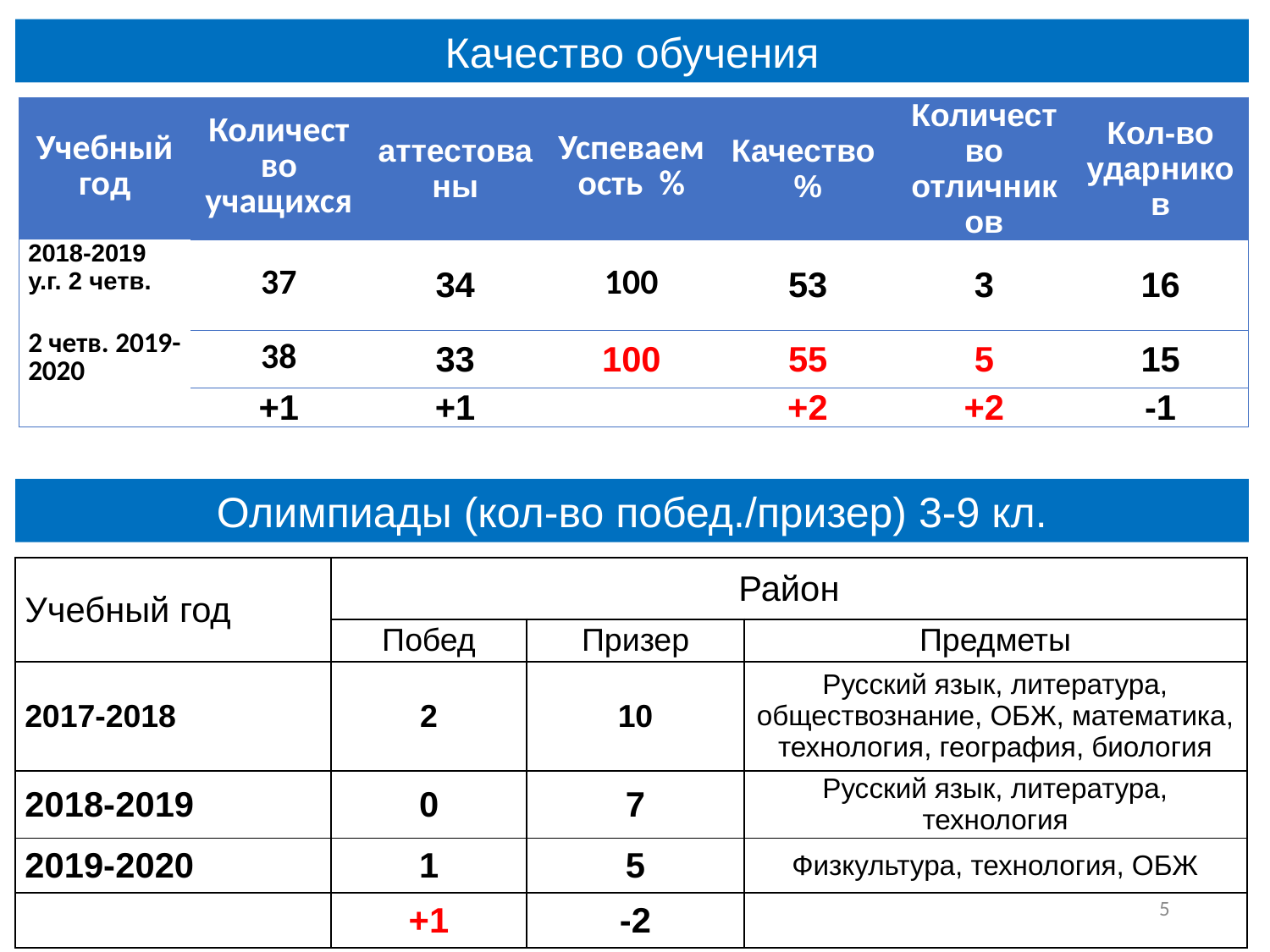

Качество обучения
| Учебный год | Количество учащихся | аттестованы | Успеваемость % | Качество % | Количество отличников | Кол-во ударников |
| --- | --- | --- | --- | --- | --- | --- |
| 2018-2019 у.г. 2 четв. | 37 | 34 | 100 | 53 | 3 | 16 |
| 2 четв. 2019-2020 | 38 | 33 | 100 | 55 | 5 | 15 |
|  | +1 | +1 |  | +2 | +2 | -1 |
Олимпиады (кол-во побед./призер) 3-9 кл.
| Учебный год | Район |  |  |
| --- | --- | --- | --- |
|  | Побед | Призер | Предметы |
| 2017-2018 | 2 | 10 | Русский язык, литература, обществознание, ОБЖ, математика, технология, география, биология |
| 2018-2019 | 0 | 7 | Русский язык, литература, технология |
| 2019-2020 | 1 | 5 | Физкультура, технология, ОБЖ |
|  | +1 | -2 |  |
5